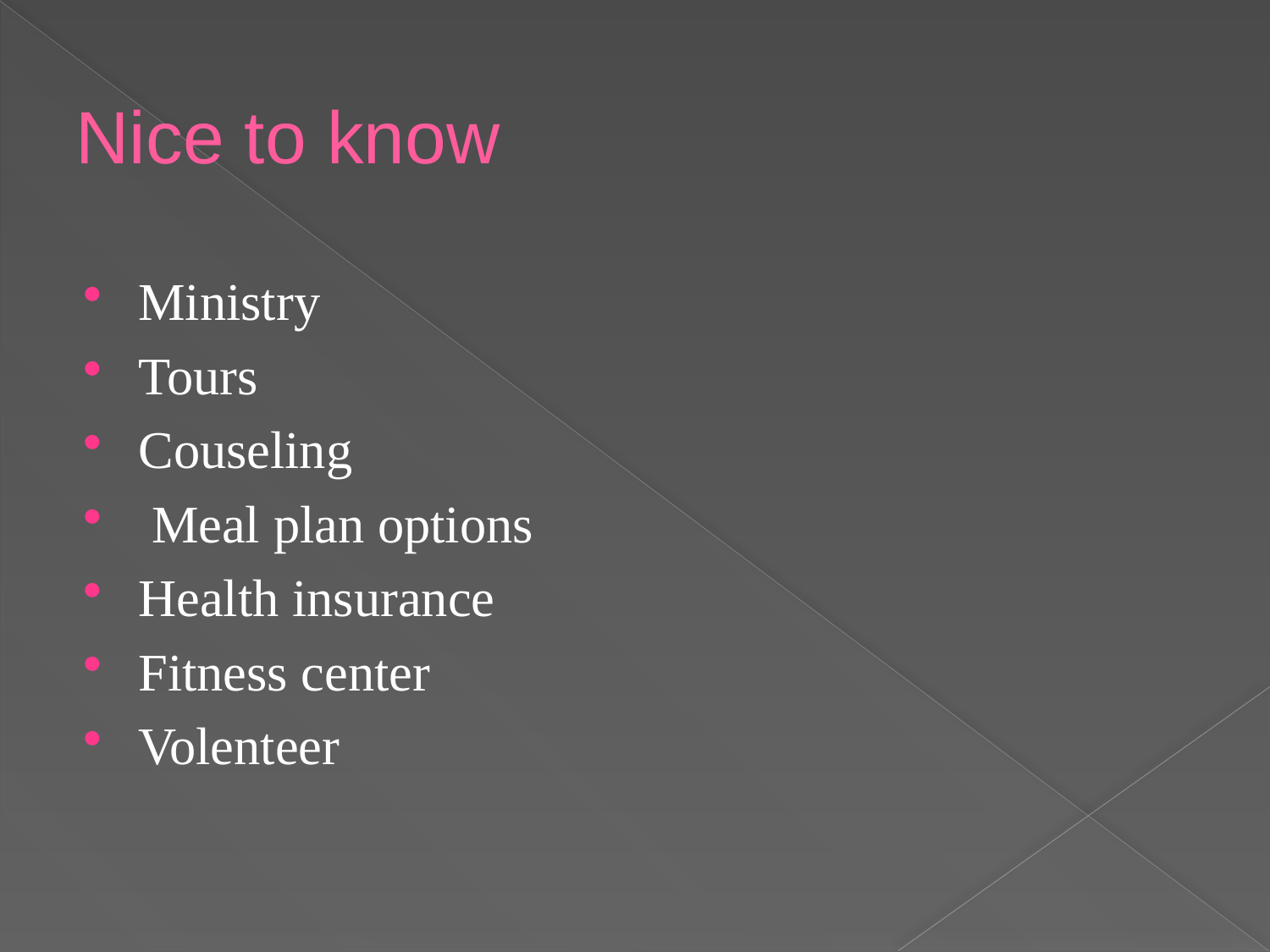

# Nice to know
Ministry
Tours
Couseling
 Meal plan options
Health insurance
Fitness center
Volenteer